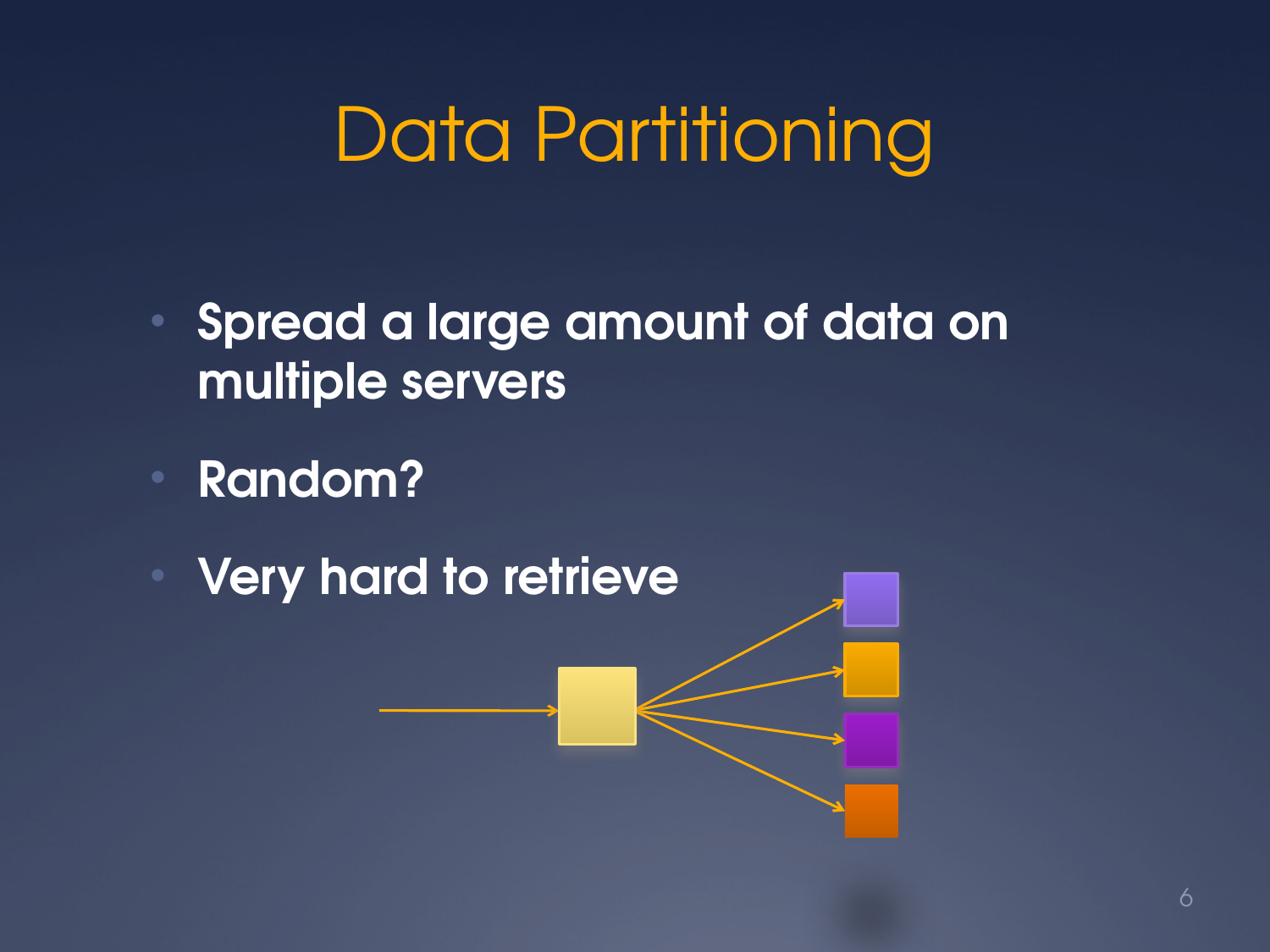

# Data Partitioning
Spread a large amount of data on multiple servers
Random?
Very hard to retrieve

6